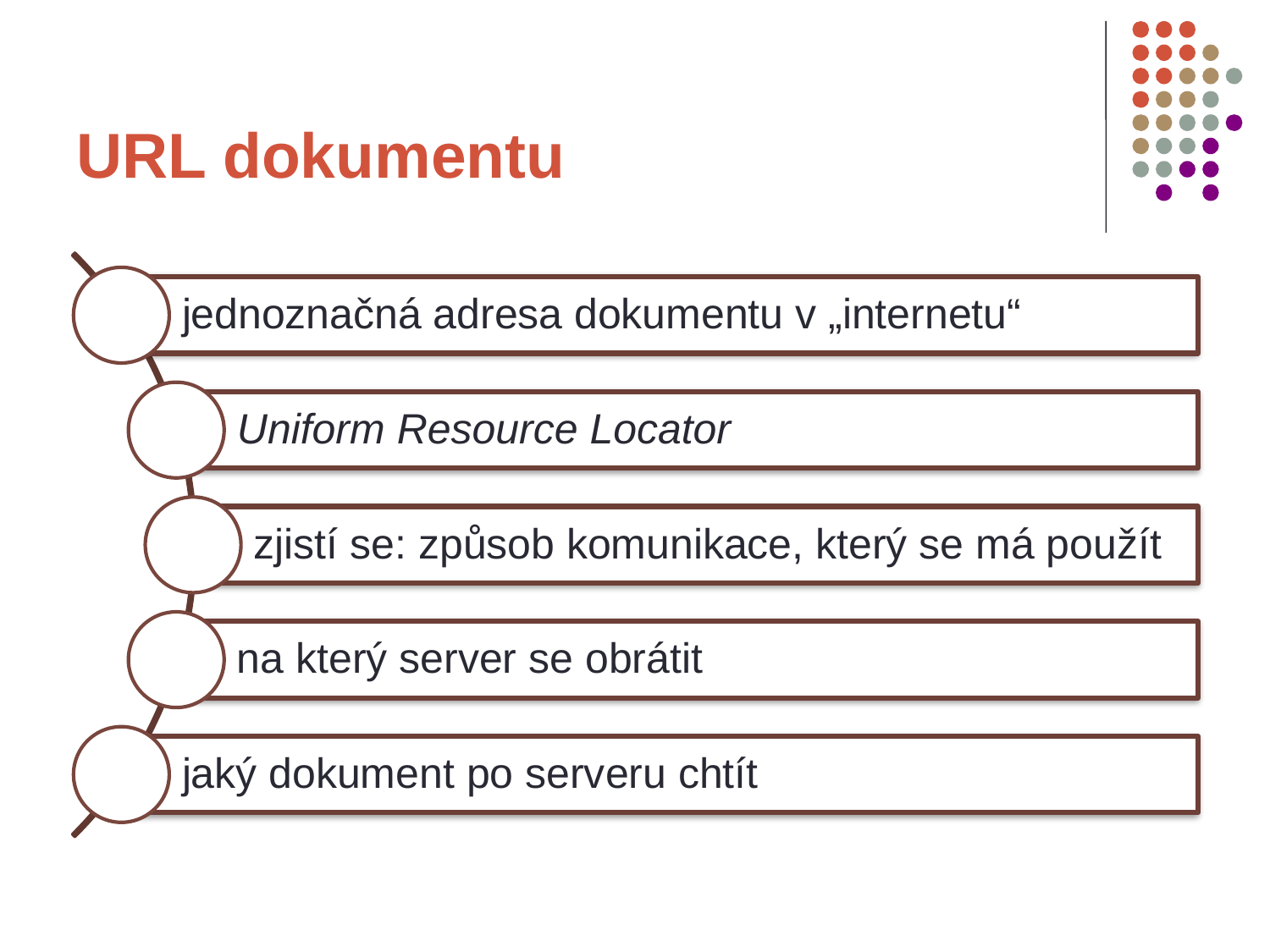

# URL dokumentu
jednoznačná adresa dokumentu v „internetu“
Uniform Resource Locator
zjistí se: způsob komunikace, který se má použít
na který server se obrátit
jaký dokument po serveru chtít